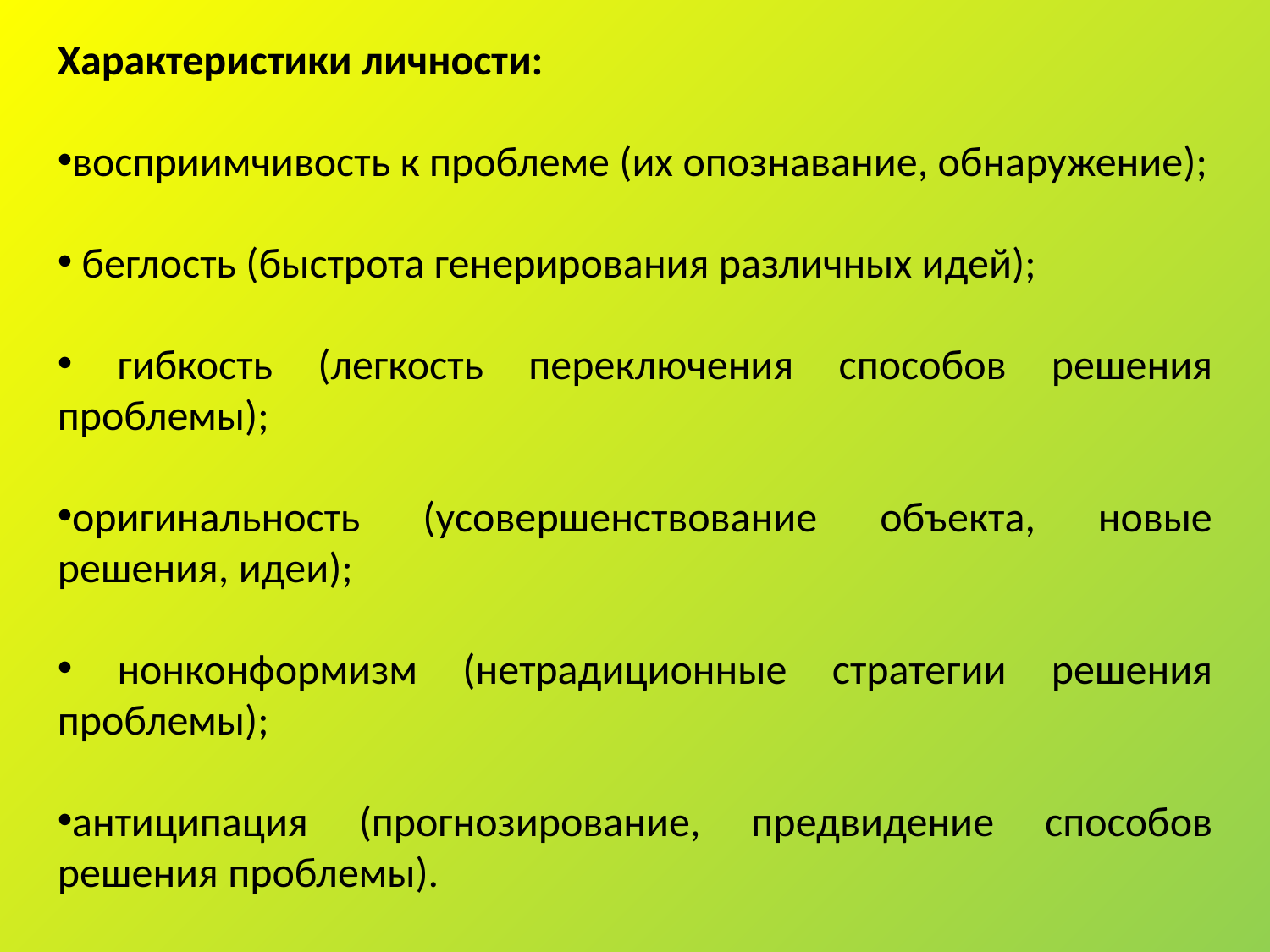

Характеристики личности:

восприимчивость к проблеме (их опознавание, обнаружение);

 беглость (быстрота генерирования различных идей);

 гибкость (легкость переключения способов решения проблемы);

оригинальность (усовершенствование объекта, новые решения, идеи);

 нонконформизм (нетрадиционные стратегии решения проблемы);

антиципация (прогнозирование, предвидение способов решения проблемы).